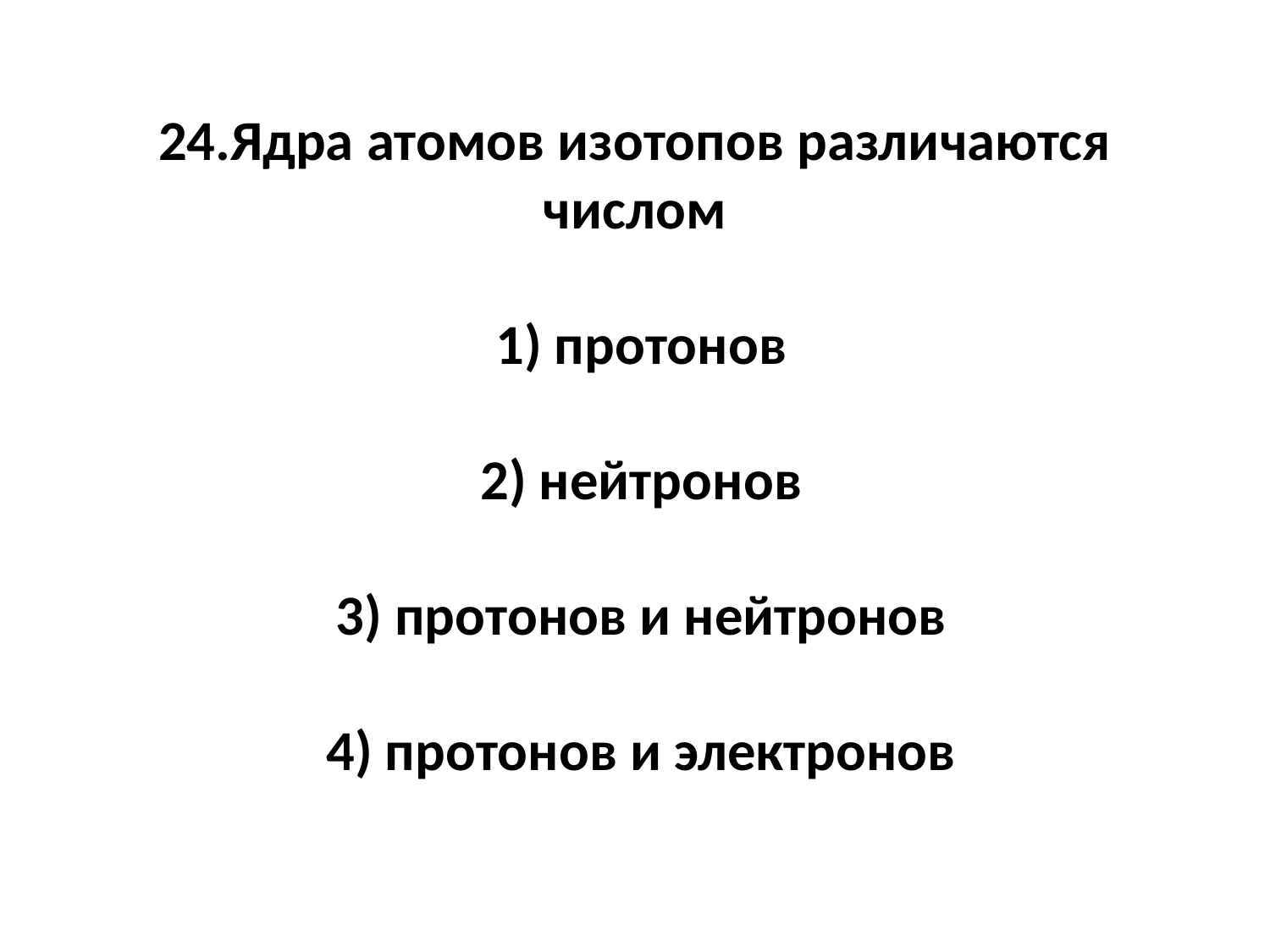

# 24.Ядра атомов изотопов различаются числом     1) протонов     2) нейтронов     3) протонов и нейтронов     4) протонов и электронов